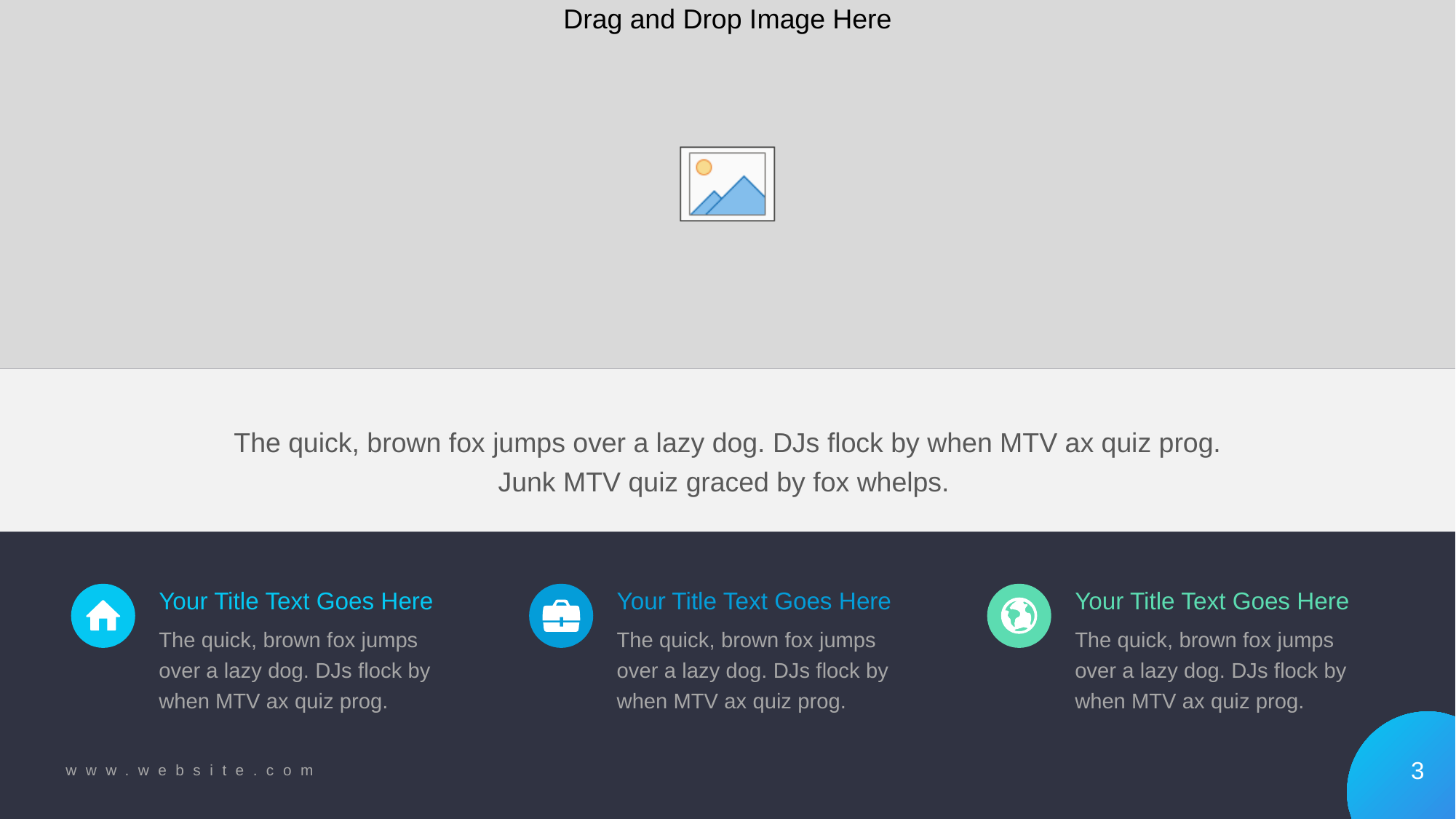

About Us
The quick, brown fox jumps over a lazy dog. DJs flock by when MTV ax quiz prog. Junk MTV quiz graced by fox whelps.
Your Title Text Goes Here
Your Title Text Goes Here
Your Title Text Goes Here

The quick, brown fox jumps over a lazy dog. DJs flock by when MTV ax quiz prog.
The quick, brown fox jumps over a lazy dog. DJs flock by when MTV ax quiz prog.
The quick, brown fox jumps over a lazy dog. DJs flock by when MTV ax quiz prog.